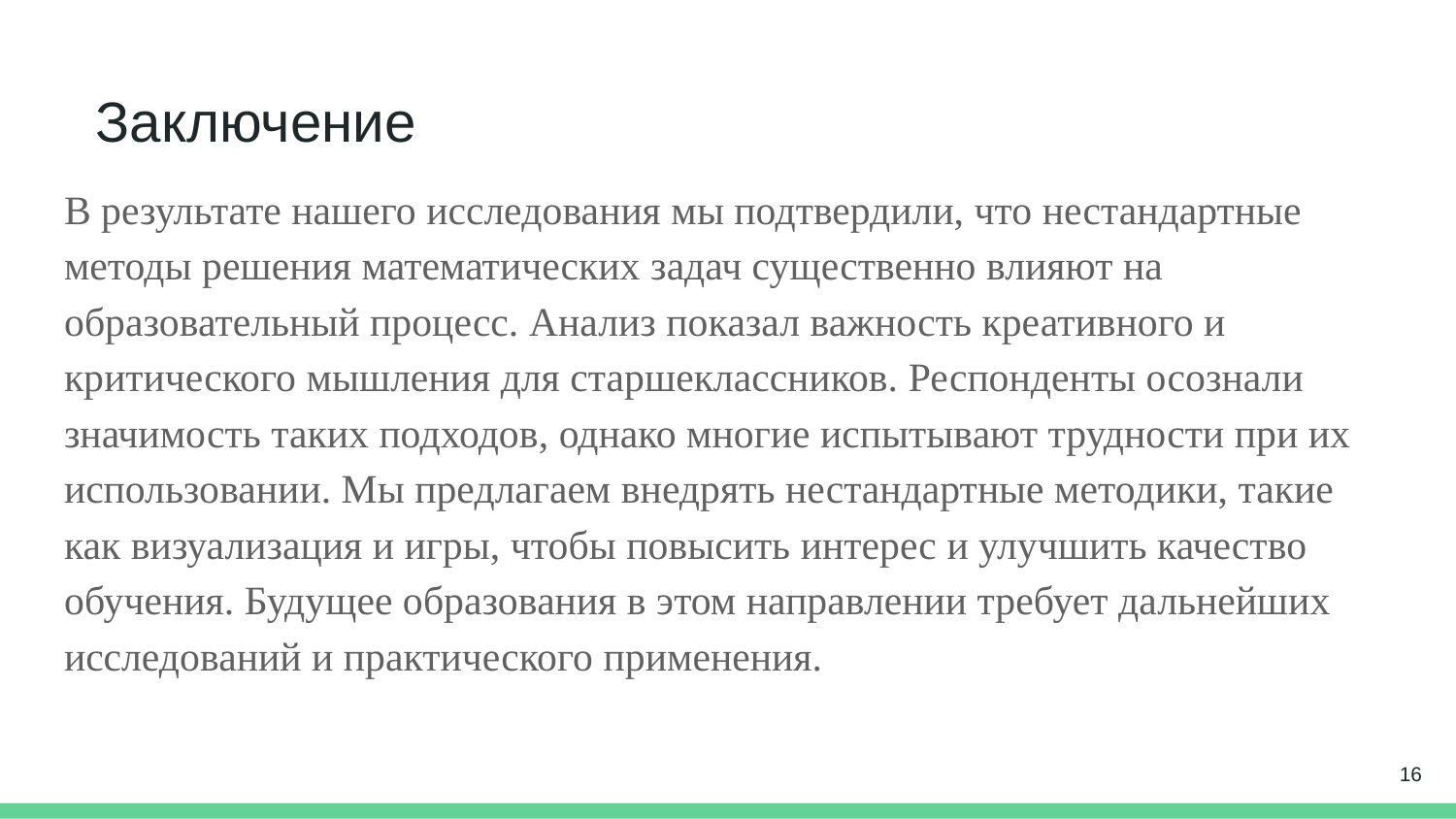

# Заключение
В результате нашего исследования мы подтвердили, что нестандартные методы решения математических задач существенно влияют на образовательный процесс. Анализ показал важность креативного и критического мышления для старшеклассников. Респонденты осознали значимость таких подходов, однако многие испытывают трудности при их использовании. Мы предлагаем внедрять нестандартные методики, такие как визуализация и игры, чтобы повысить интерес и улучшить качество обучения. Будущее образования в этом направлении требует дальнейших исследований и практического применения.
16